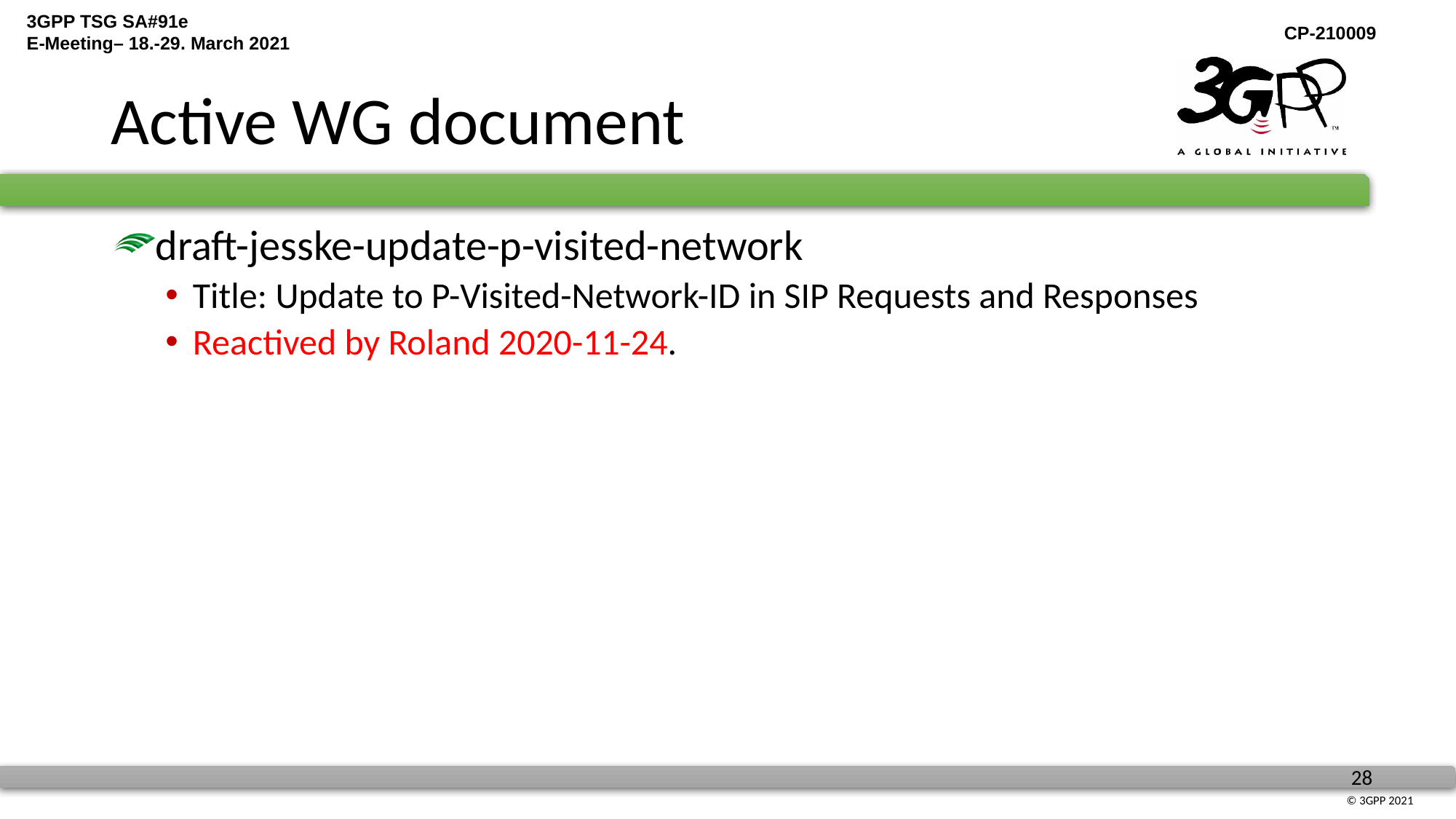

# Active WG document
draft-jesske-update-p-visited-network
Title: Update to P-Visited-Network-ID in SIP Requests and Responses
Reactived by Roland 2020-11-24.